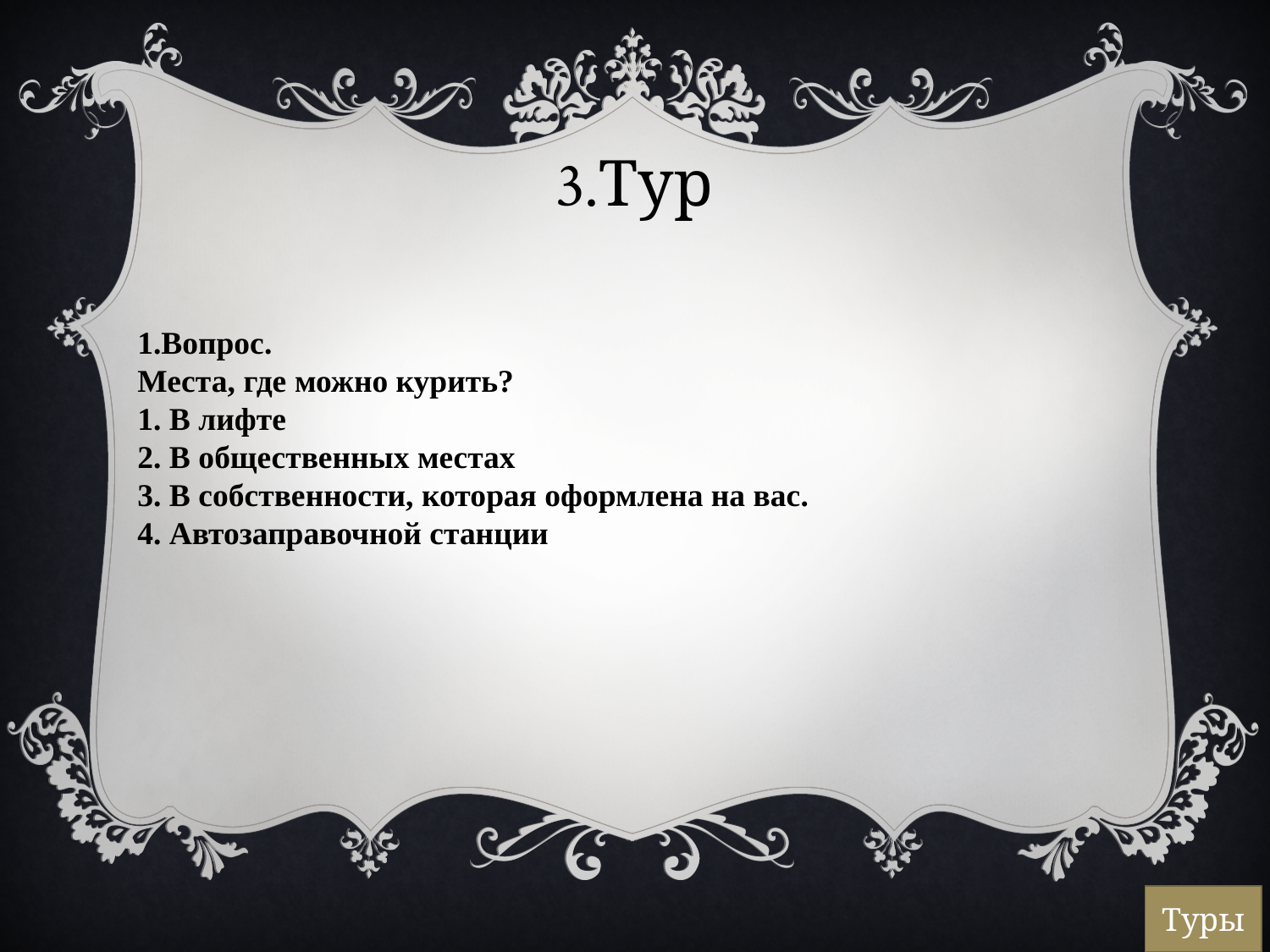

3.Тур
1.Вопрос.
Места, где можно курить?
1. В лифте
2. В общественных местах
3. В собственности, которая оформлена на вас.
4. Автозаправочной станции
Туры